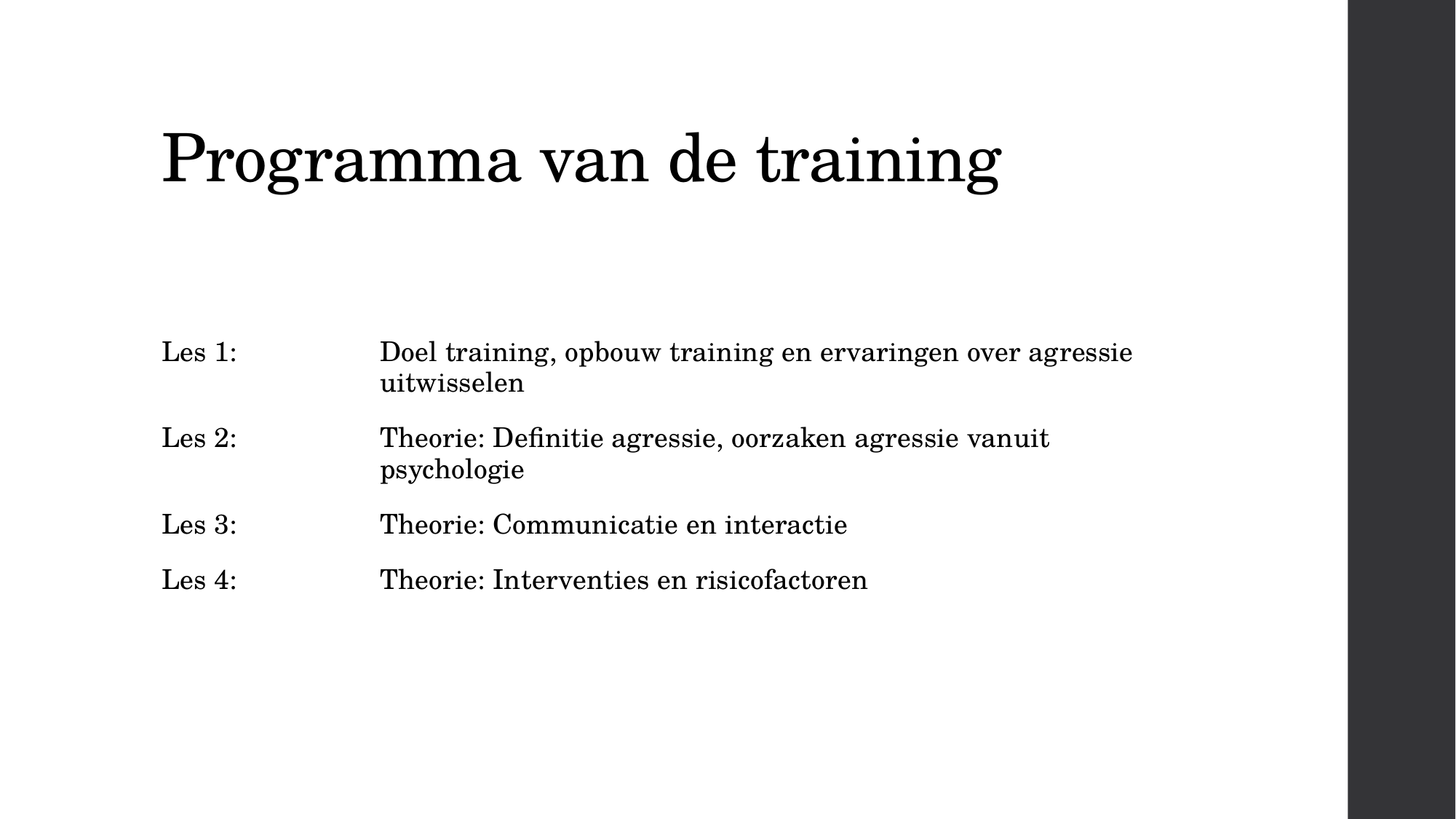

# Programma van de training

Les 1:		Doel training, opbouw training en ervaringen over agressie 			uitwisselen
Les 2:		Theorie: Definitie agressie, oorzaken agressie vanuit 			psychologie
Les 3:		Theorie: Communicatie en interactie
Les 4:		Theorie: Interventies en risicofactoren